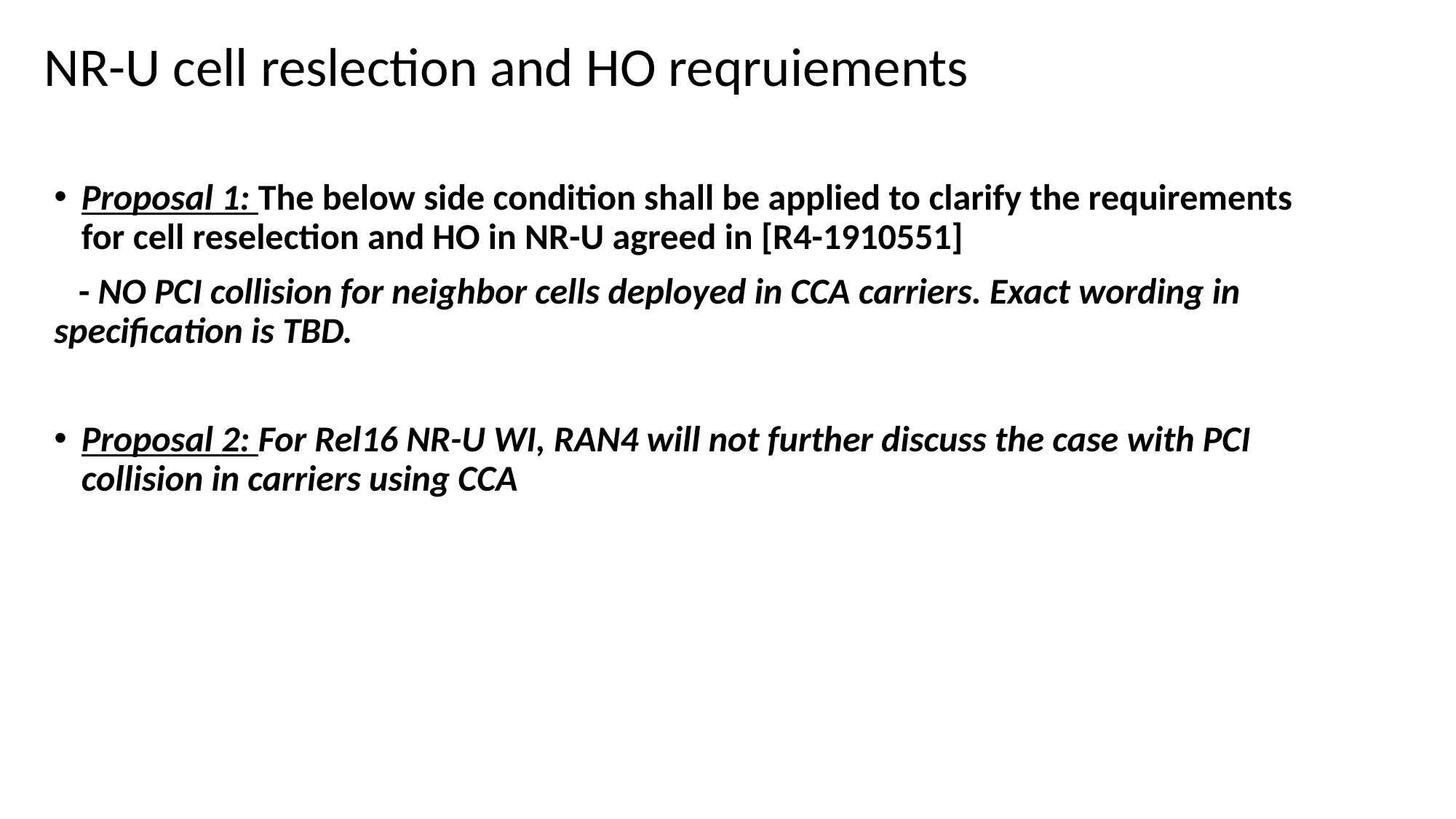

# NR-U cell reslection and HO reqruiements
Proposal 1: The below side condition shall be applied to clarify the requirements for cell reselection and HO in NR-U agreed in [R4-1910551]
   - NO PCI collision for neighbor cells deployed in CCA carriers. Exact wording in specification is TBD.

Proposal 2: For Rel16 NR-U WI, RAN4 will not further discuss the case with PCI collision in carriers using CCA